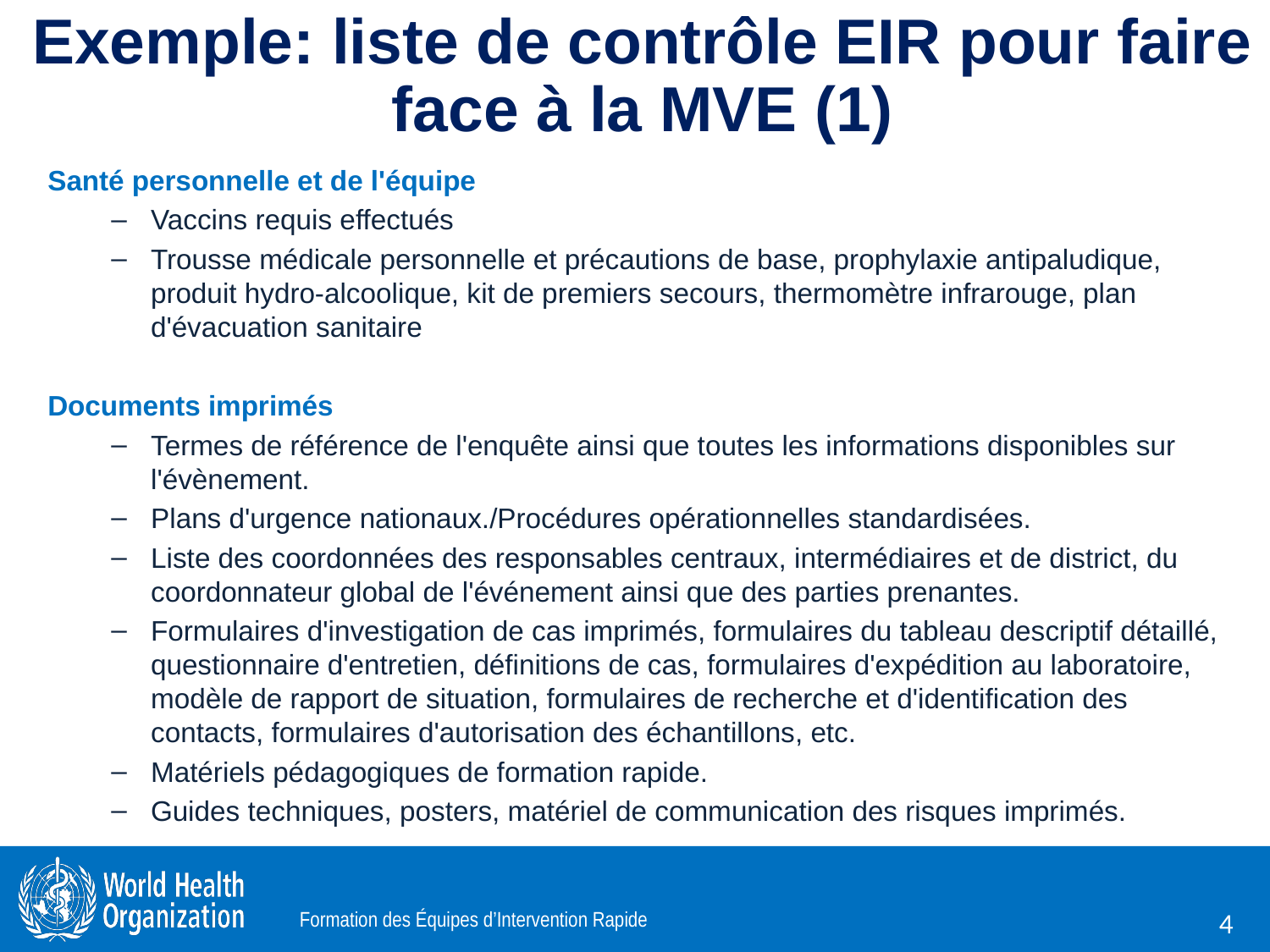

# Exemple: liste de contrôle EIR pour faire face à la MVE (1)
Santé personnelle et de l'équipe
Vaccins requis effectués
Trousse médicale personnelle et précautions de base, prophylaxie antipaludique, produit hydro-alcoolique, kit de premiers secours, thermomètre infrarouge, plan d'évacuation sanitaire

Documents imprimés
Termes de référence de l'enquête ainsi que toutes les informations disponibles sur l'évènement.
Plans d'urgence nationaux./Procédures opérationnelles standardisées.
Liste des coordonnées des responsables centraux, intermédiaires et de district, du coordonnateur global de l'événement ainsi que des parties prenantes.
Formulaires d'investigation de cas imprimés, formulaires du tableau descriptif détaillé, questionnaire d'entretien, définitions de cas, formulaires d'expédition au laboratoire, modèle de rapport de situation, formulaires de recherche et d'identification des contacts, formulaires d'autorisation des échantillons, etc.
Matériels pédagogiques de formation rapide.
Guides techniques, posters, matériel de communication des risques imprimés.